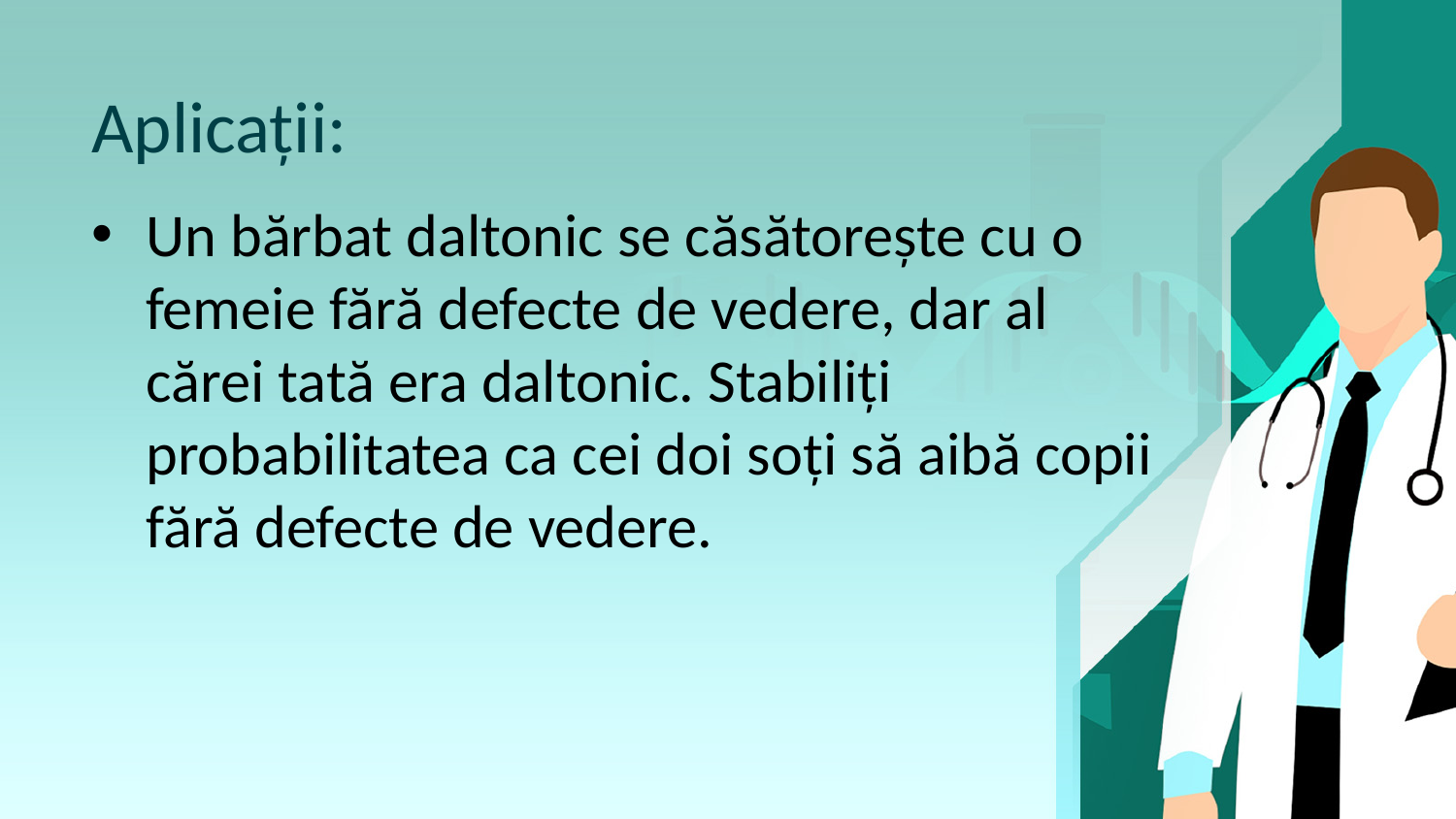

# Aplicații:
Un bărbat daltonic se căsătorește cu o femeie fără defecte de vedere, dar al cărei tată era daltonic. Stabiliți probabilitatea ca cei doi soți să aibă copii fără defecte de vedere.